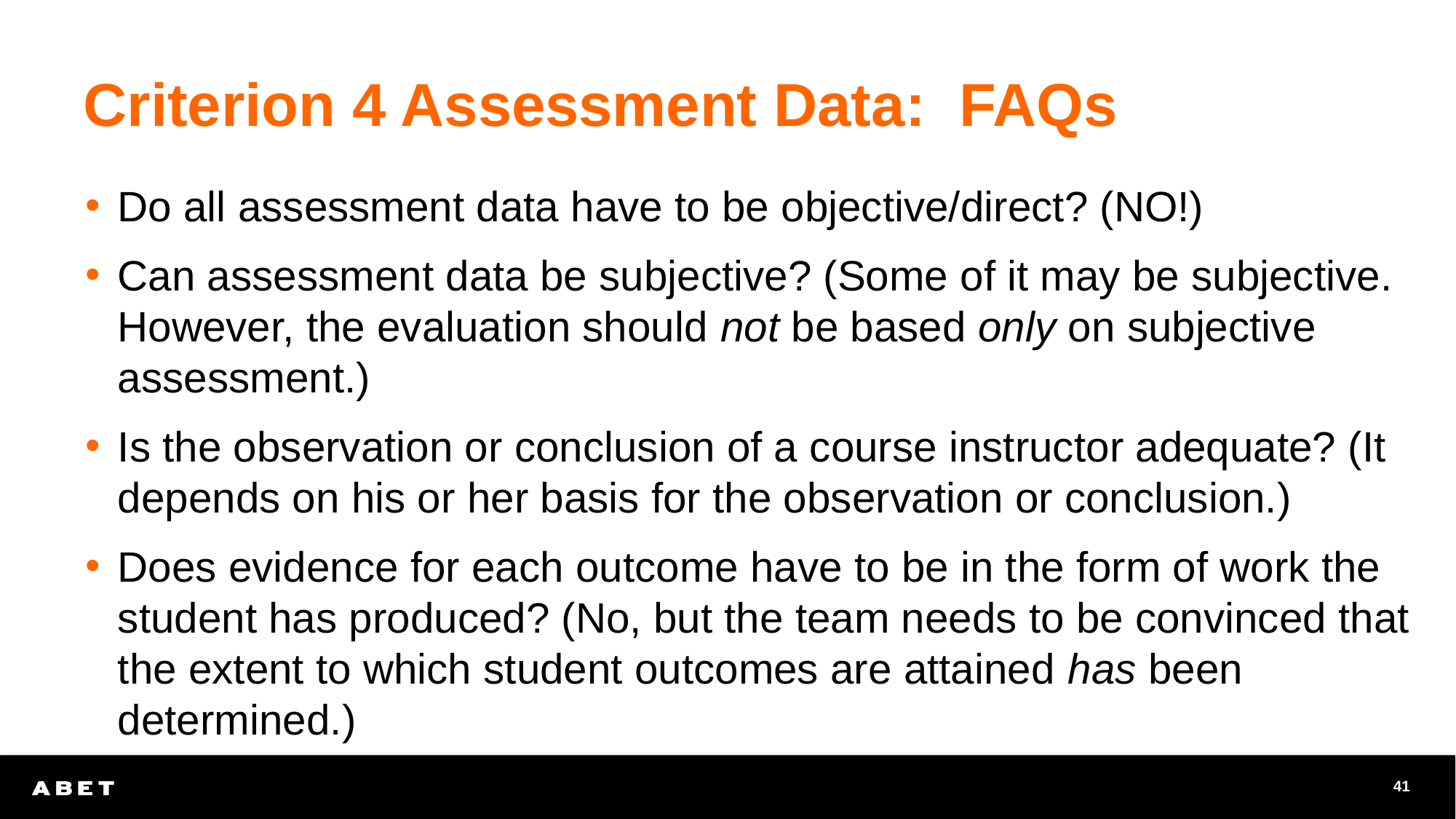

# Criterion 4 Assessment Data:  FAQs
Do all assessment data have to be objective/direct? (NO!)
Can assessment data be subjective? (Some of it may be subjective.  However, the evaluation should not be based only on subjective assessment.)
Is the observation or conclusion of a course instructor adequate? (It depends on his or her basis for the observation or conclusion.)
Does evidence for each outcome have to be in the form of work the student has produced? (No, but the team needs to be convinced that the extent to which student outcomes are attained has been determined.)